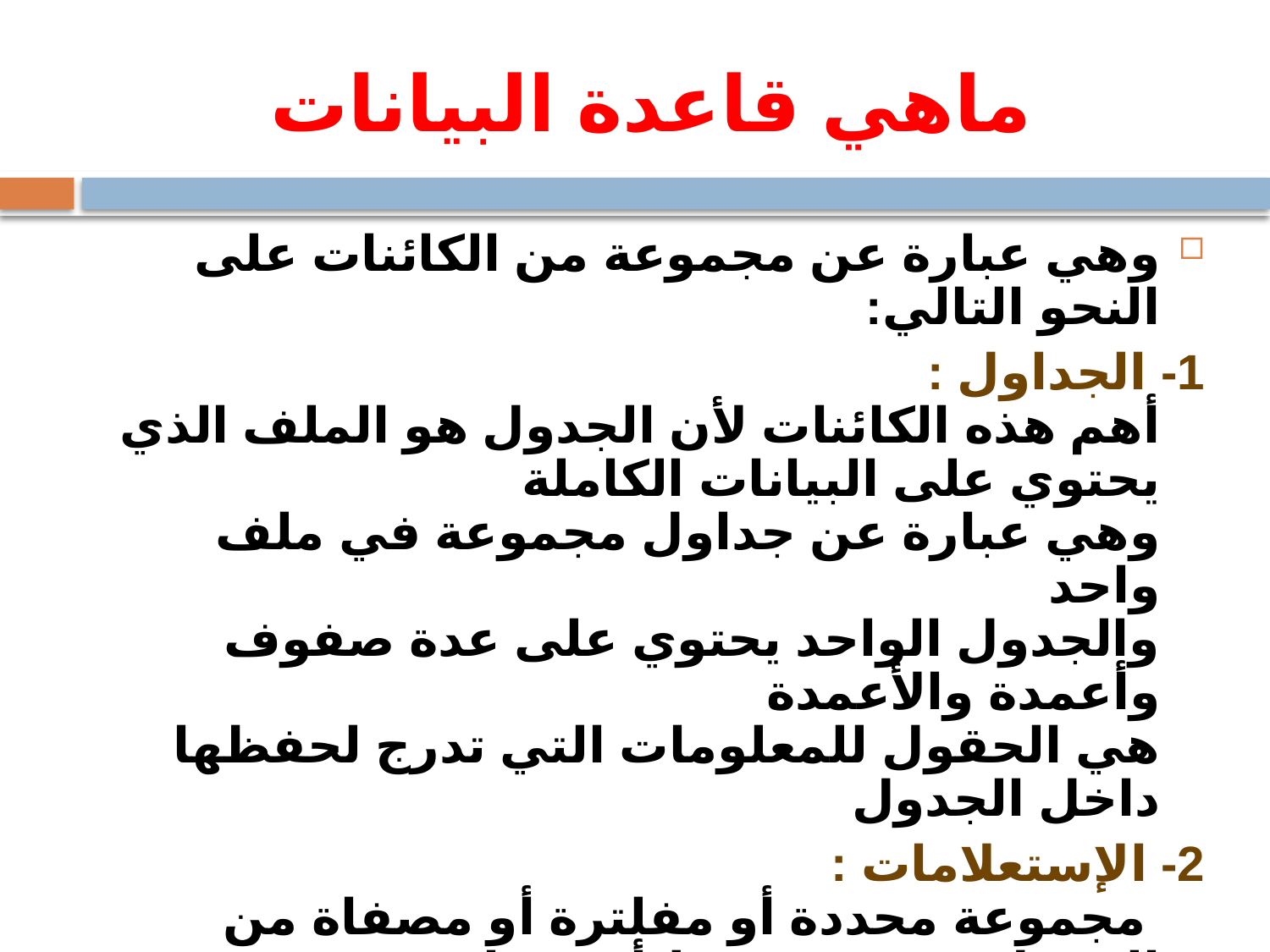

# ماهي قاعدة البيانات
وهي عبارة عن مجموعة من الكائنات على النحو التالي:
1- الجداول :
أهم هذه الكائنات لأن الجدول هو الملف الذي يحتوي على البيانات الكاملة
وهي عبارة عن جداول مجموعة في ملف واحد
والجدول الواحد يحتوي على عدة صفوف وأعمدة والأعمدة
هي الحقول للمعلومات التي تدرج لحفظها داخل الجدول
2- الإستعلامات :
 مجموعة محددة أو مفلترة أو مصفاة من الجدول حسب شروط أو خصائص معينة .